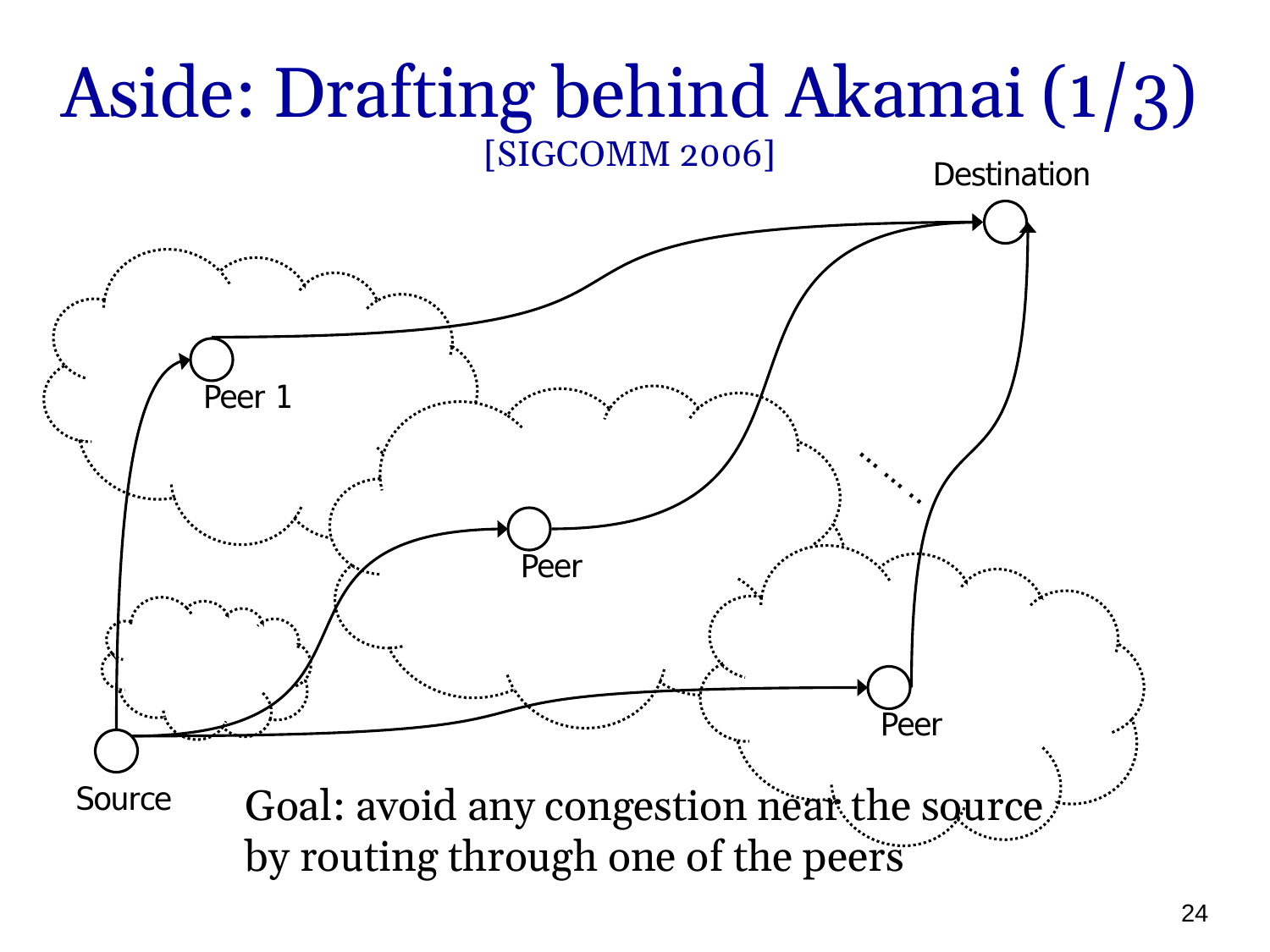

# Aside: Drafting behind Akamai (1/3) [SIGCOMM 2006]
Destination

Peer 1

Peer

Peer

……..

Source
Goal: avoid any congestion near the source by routing through one of the peers
24